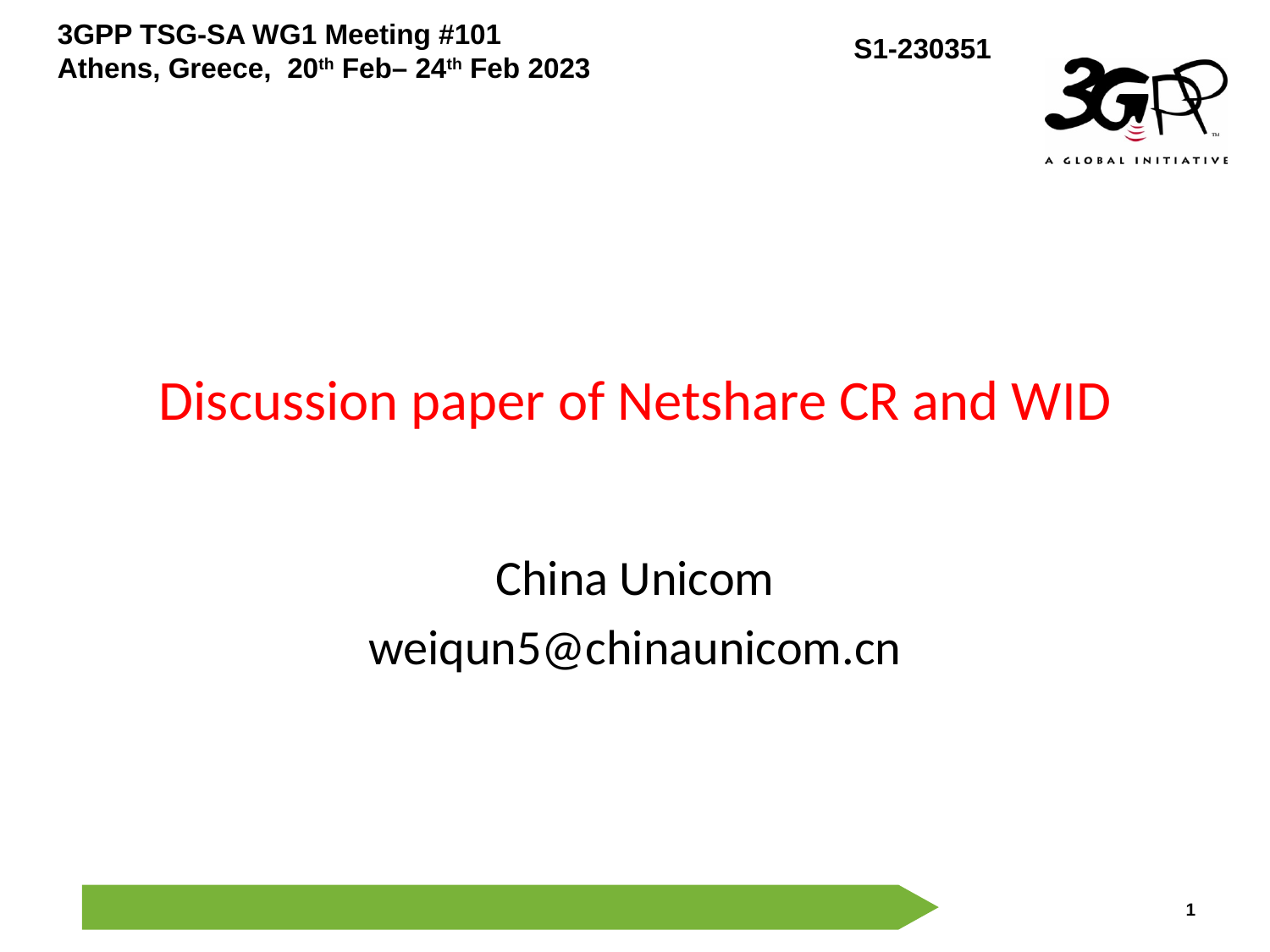

# Discussion paper of Netshare CR and WID
China Unicom
weiqun5@chinaunicom.cn